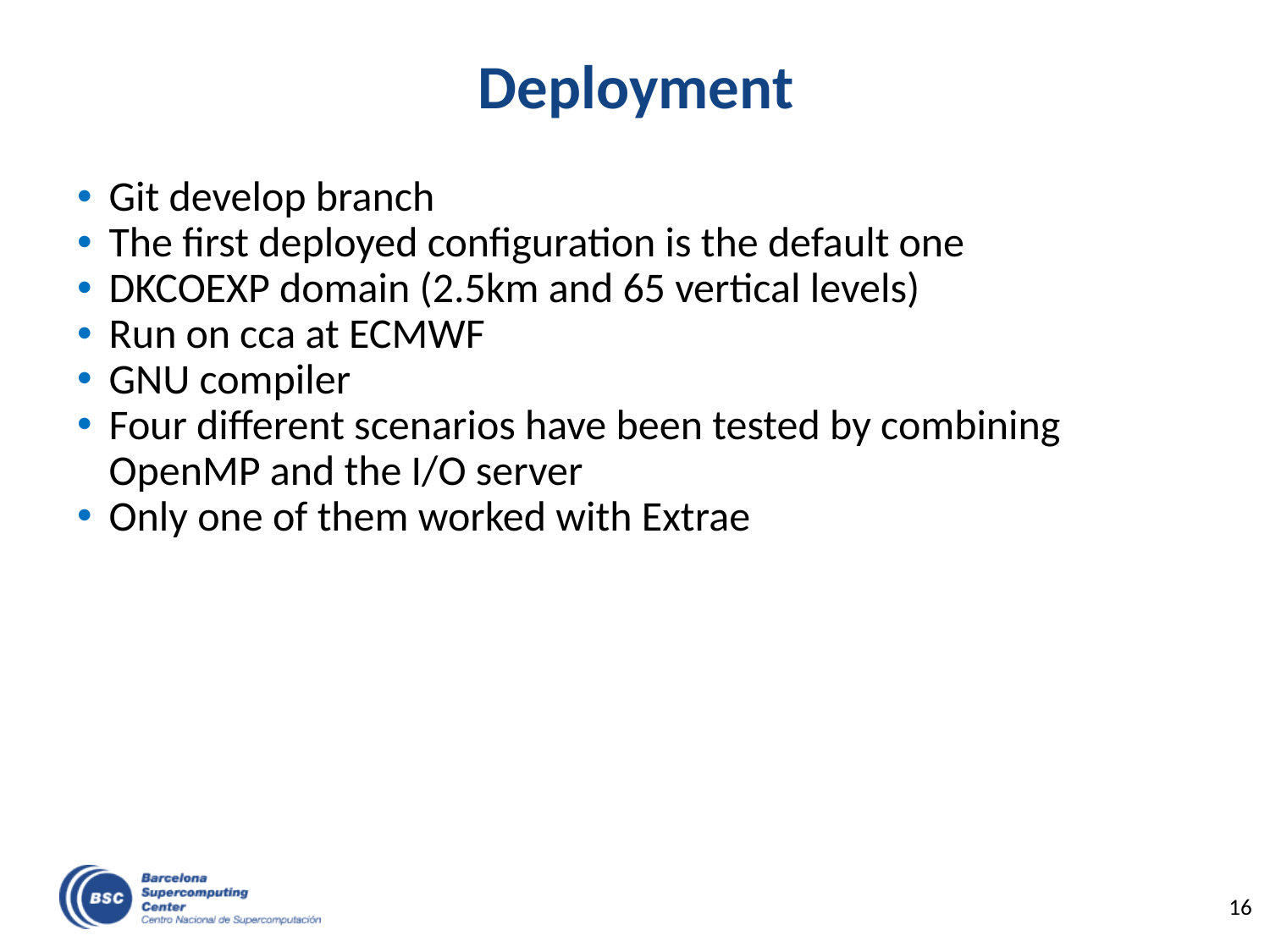

# Deployment
Git develop branch
The first deployed configuration is the default one
DKCOEXP domain (2.5km and 65 vertical levels)
Run on cca at ECMWF
GNU compiler
Four different scenarios have been tested by combining OpenMP and the I/O server
Only one of them worked with Extrae
16